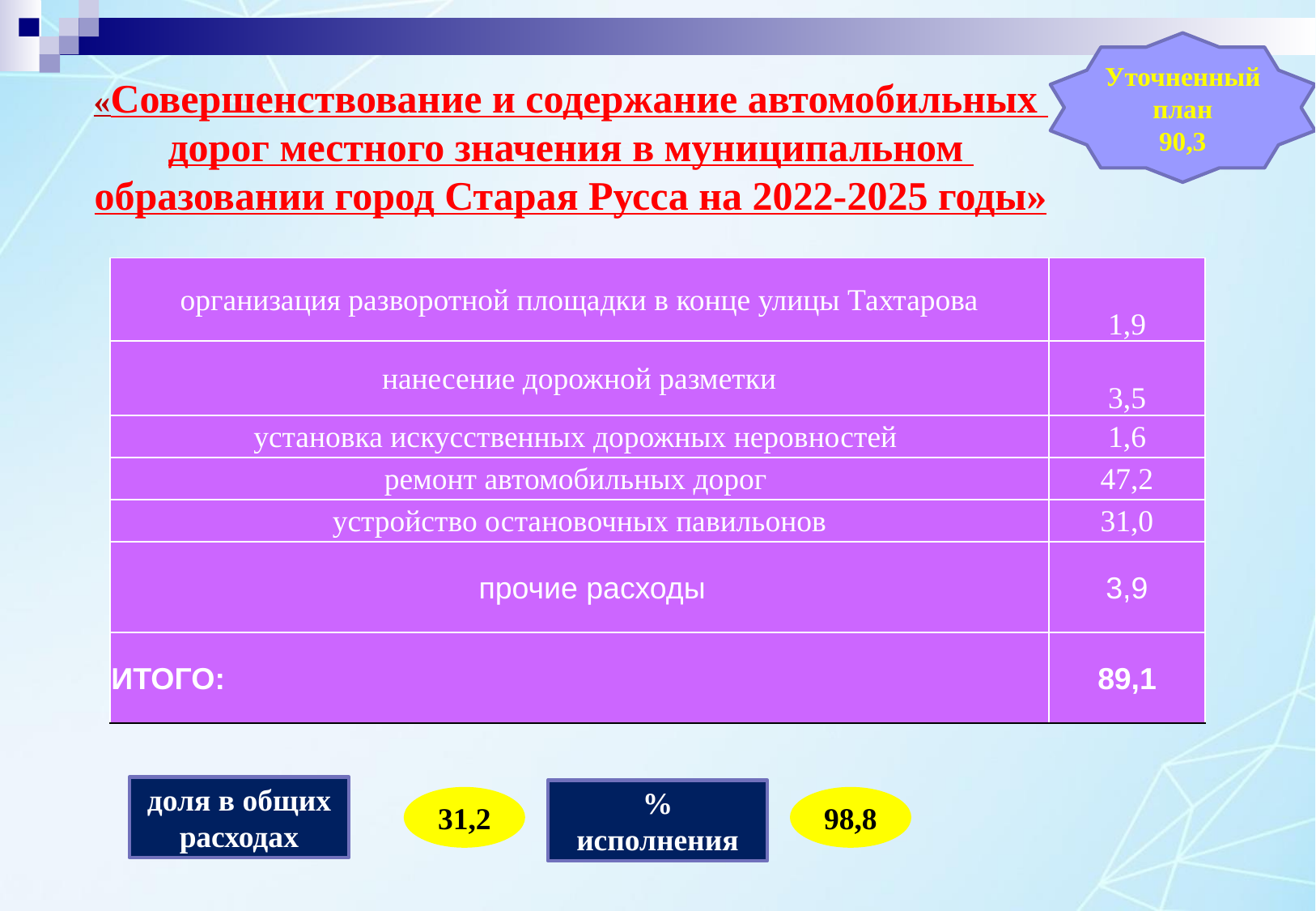

Уточненный план
90,3
# «Совершенствование и содержание автомобильных дорог местного значения в муниципальном образовании город Старая Русса на 2022-2025 годы» (тыс. рублей)
| организация разворотной площадки в конце улицы Тахтарова | 1,9 |
| --- | --- |
| нанесение дорожной разметки | 3,5 |
| установка искусственных дорожных неровностей | 1,6 |
| ремонт автомобильных дорог | 47,2 |
| устройство остановочных павильонов | 31,0 |
| прочие расходы | 3,9 |
| ИТОГО: | 89,1 |
доля в общих расходах
% исполнения
31,2
98,8